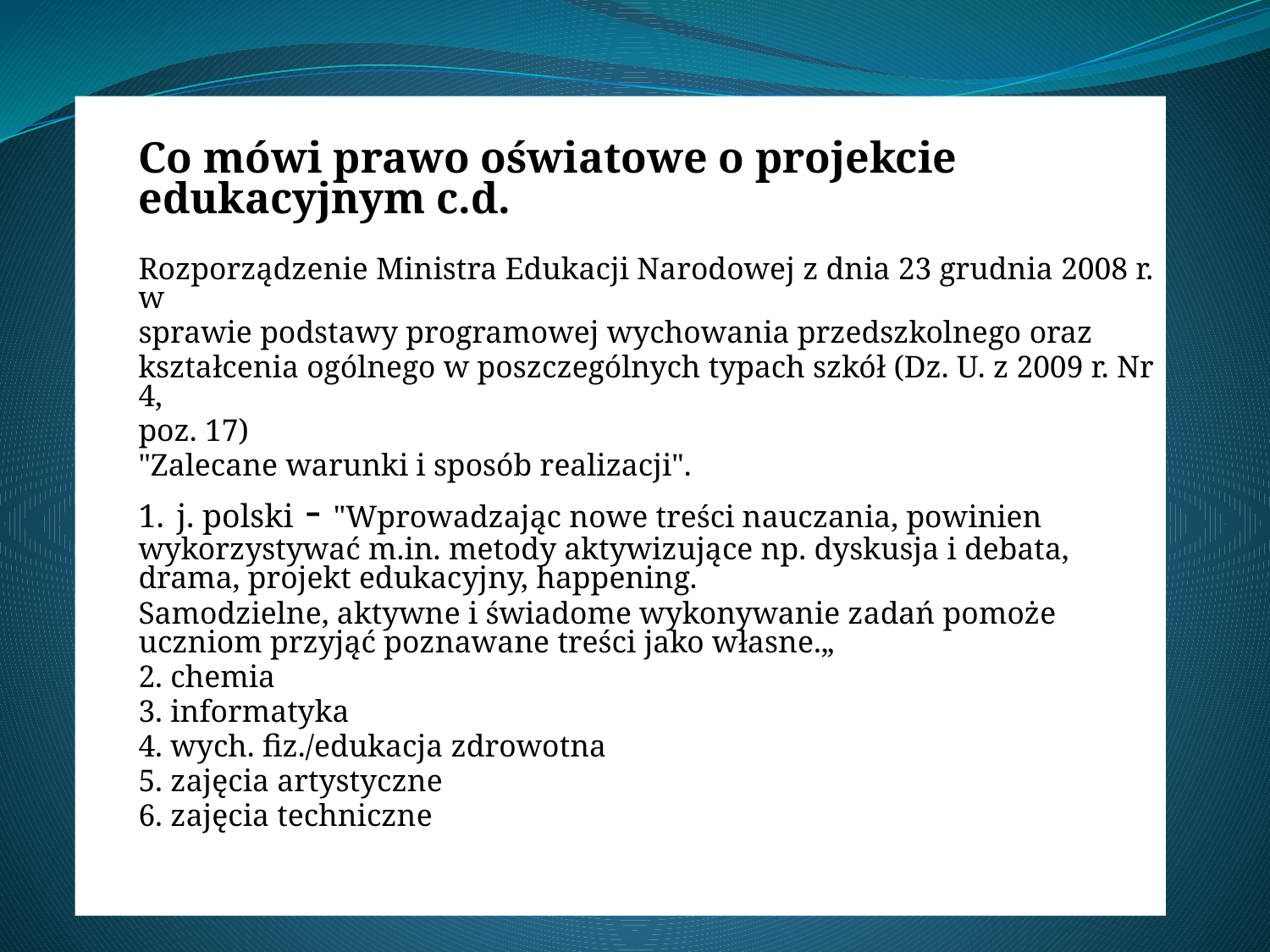

Co mówi prawo oświatowe o projekcie edukacyjnym c.d.

Rozporządzenie Ministra Edukacji Narodowej z dnia 23 grudnia 2008 r. w
sprawie podstawy programowej wychowania przedszkolnego oraz
kształcenia ogólnego w poszczególnych typach szkół (Dz. U. z 2009 r. Nr 4,
poz. 17)
"Zalecane warunki i sposób realizacji".
1. j. polski - "Wprowadzając nowe treści nauczania, powinien wykorzystywać m.in. metody aktywizujące np. dyskusja i debata, drama, projekt edukacyjny, happening.
Samodzielne, aktywne i świadome wykonywanie zadań pomoże uczniom przyjąć poznawane treści jako własne.„
2. chemia
3. informatyka
4. wych. fiz./edukacja zdrowotna
5. zajęcia artystyczne
6. zajęcia techniczne